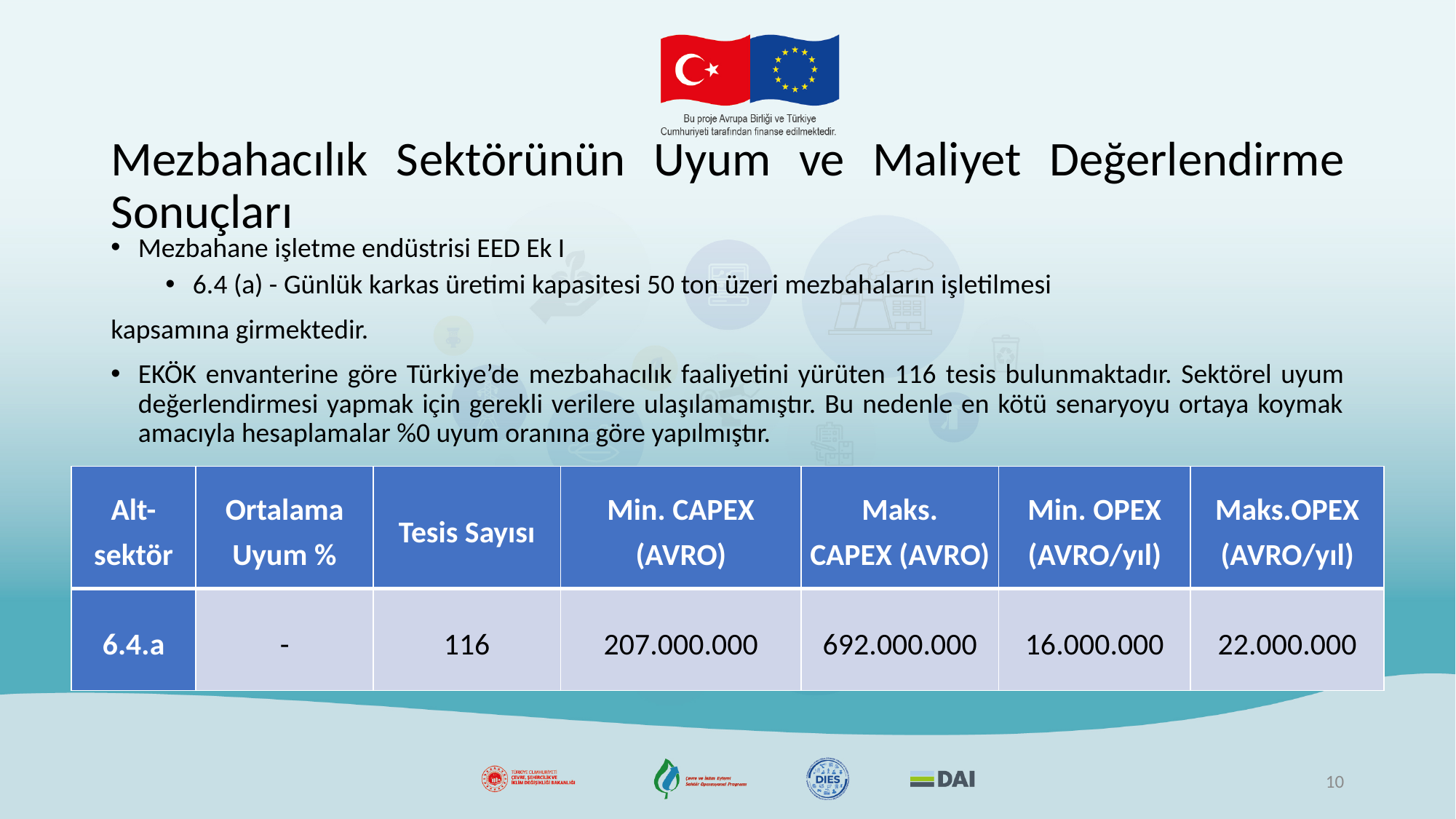

# Mezbahacılık Sektörünün Uyum ve Maliyet Değerlendirme Sonuçları
Mezbahane işletme endüstrisi EED Ek I ​
6.4 (a) - Günlük karkas üretimi kapasitesi 50 ton üzeri mezbahaların işletilmesi​
kapsamına girmektedir.
EKÖK envanterine göre Türkiye’de mezbahacılık faaliyetini yürüten 116 tesis bulunmaktadır. Sektörel uyum değerlendirmesi yapmak için gerekli verilere ulaşılamamıştır. Bu nedenle en kötü senaryoyu ortaya koymak amacıyla hesaplamalar %0 uyum oranına göre yapılmıştır.

| Alt-sektör | Ortalama Uyum % | Tesis Sayısı | Min. CAPEX (AVRO) | Maks. CAPEX (AVRO) | Min. OPEX (AVRO/yıl) | Maks.OPEX (AVRO/yıl) |
| --- | --- | --- | --- | --- | --- | --- |
| 6.4.a | - | 116 | 207.000.000 | 692.000.000 | 16.000.000 | 22.000.000 |
10